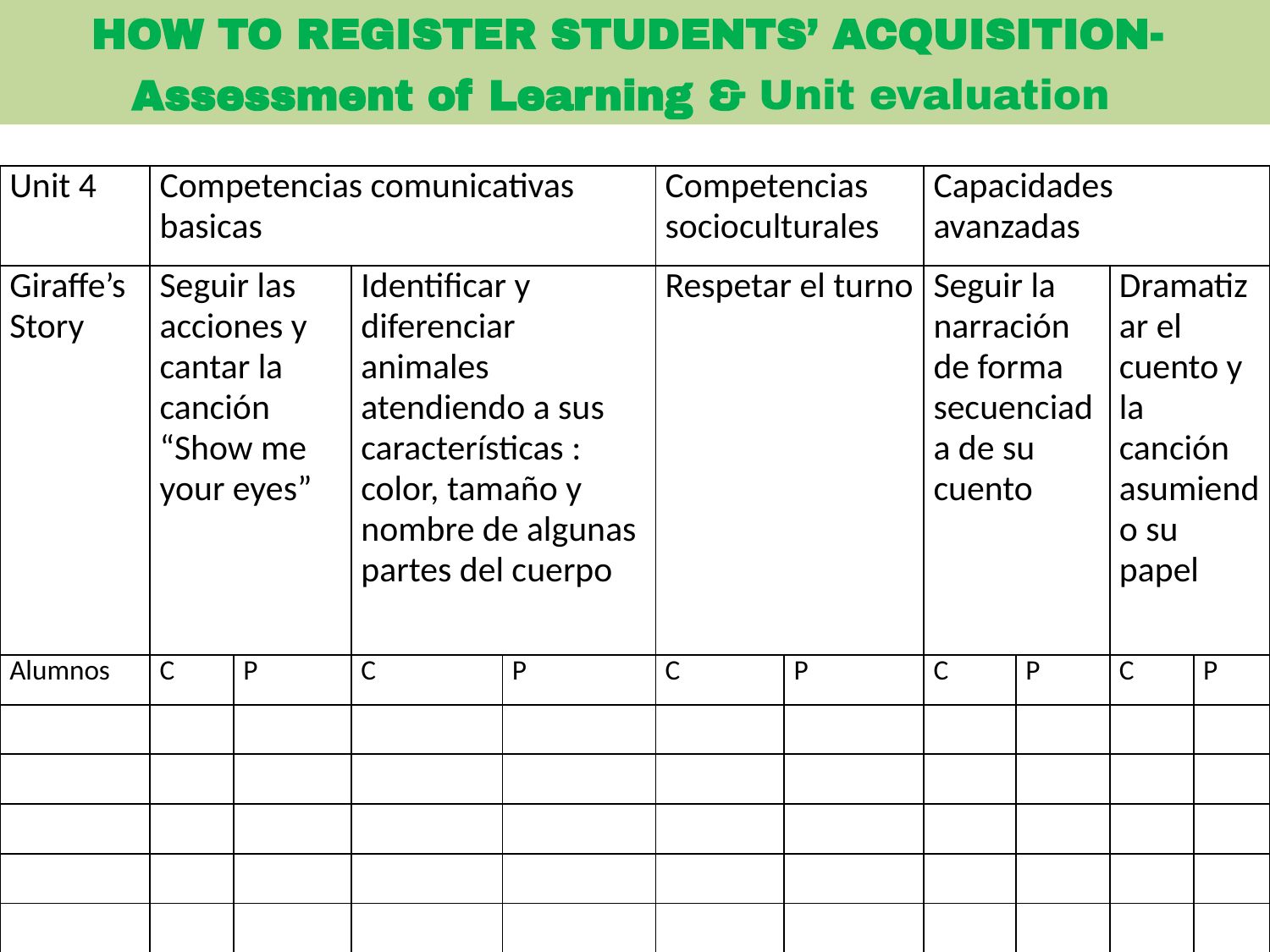

HOW TO REGISTER STUDENTS’ ACQUISITION-
Assessment of Learning & Unit evaluation
| Unit 4 | Competencias comunicativas basicas |  |  |  | Competencias socioculturales |  | Capacidades avanzadas |  |  |  |
| --- | --- | --- | --- | --- | --- | --- | --- | --- | --- | --- |
| Giraffe’s Story | Seguir las acciones y cantar la canción “Show me your eyes” |  | Identificar y diferenciar animales atendiendo a sus características : color, tamaño y nombre de algunas partes del cuerpo |  | Respetar el turno |  | Seguir la narración de forma secuenciada de su cuento |  | Dramatizar el cuento y la canción asumiendo su papel |  |
| Alumnos | C | P | C | P | C | P | C | P | C | P |
|  |  |  |  |  |  |  |  |  |  |  |
|  |  |  |  |  |  |  |  |  |  |  |
|  |  |  |  |  |  |  |  |  |  |  |
|  |  |  |  |  |  |  |  |  |  |  |
|  |  |  |  |  |  |  |  |  |  |  |